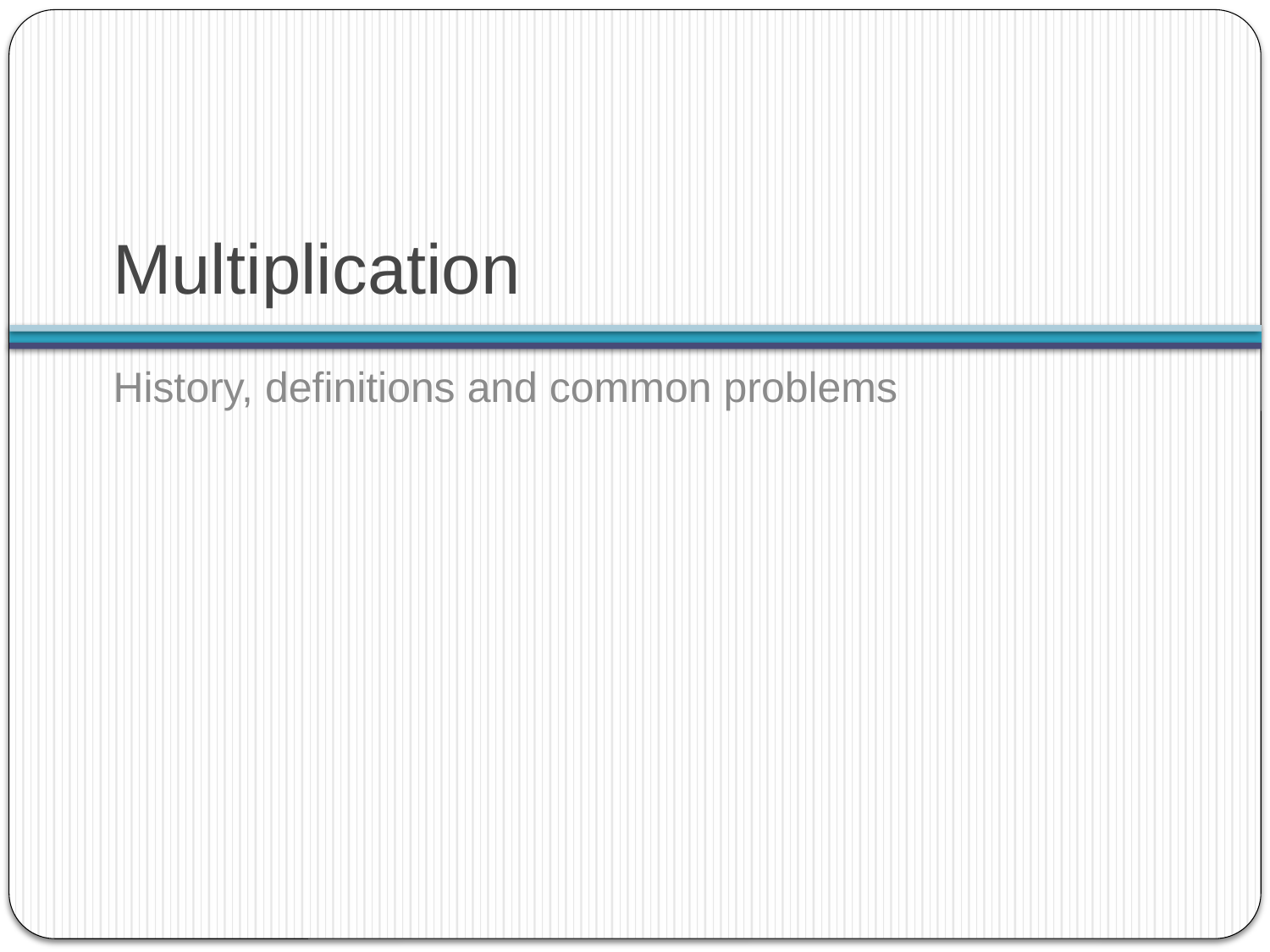

# Multiplication
History, definitions and common problems